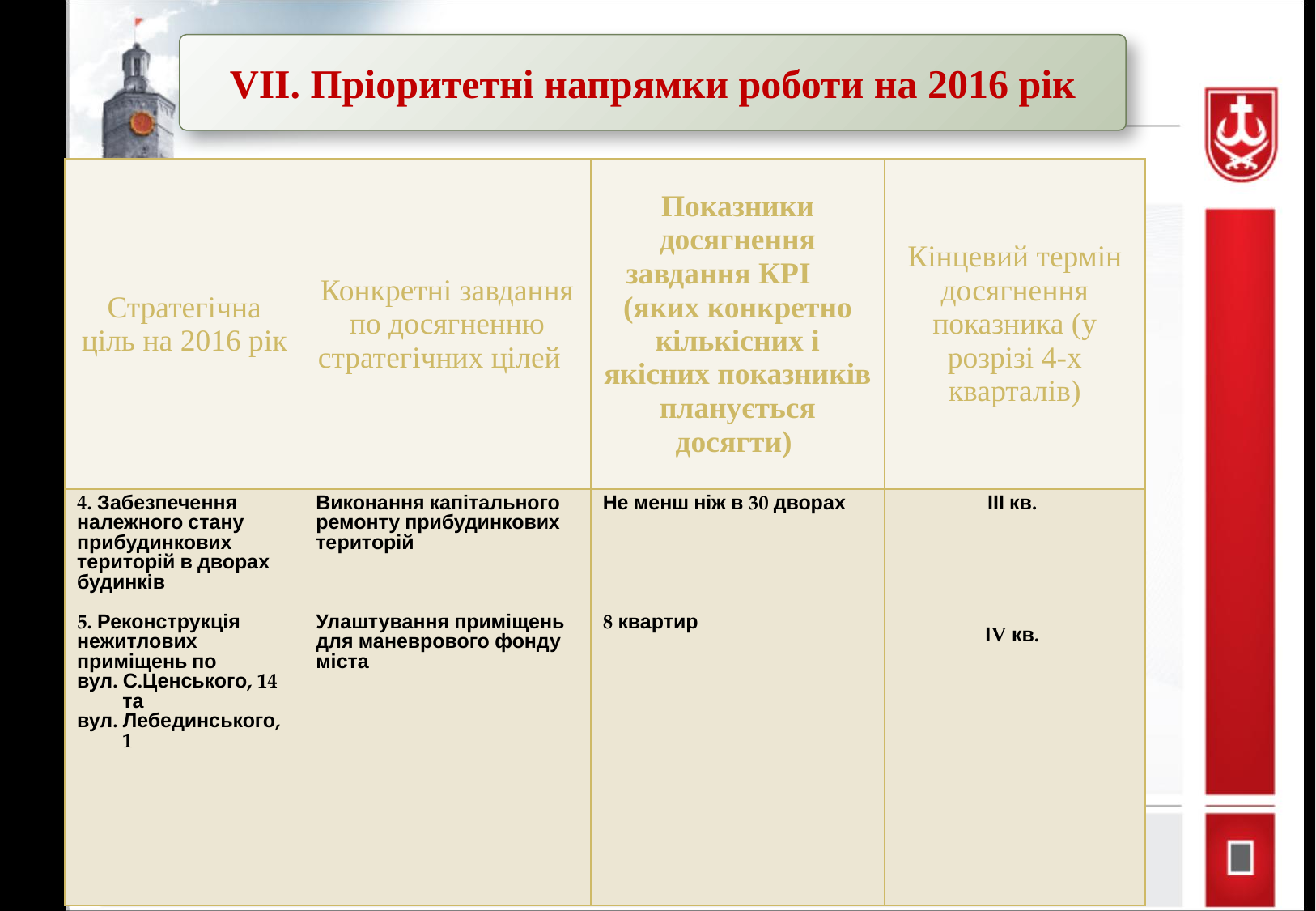

VII. Пріоритетні напрямки роботи на 2016 рік
| Стратегічна ціль на 2016 рік | Конкретні завдання по досягненню стратегічних цілей | Показники досягнення завдання КРІ (яких конкретно кількісних і якісних показників планується досягти) | Кінцевий термін досягнення показника (у розрізі 4-х кварталів) |
| --- | --- | --- | --- |
| 4. Забезпечення належного стану прибудинкових територій в дворах будинків 5. Реконструкція нежитлових приміщень по вул. С.Ценського, 14 та вул. Лебединського, 1 | Виконання капітального ремонту прибудинкових територій Улаштування приміщень для маневрового фонду міста | Не менш ніж в 30 дворах 8 квартир | ІІІ кв. ІV кв. |